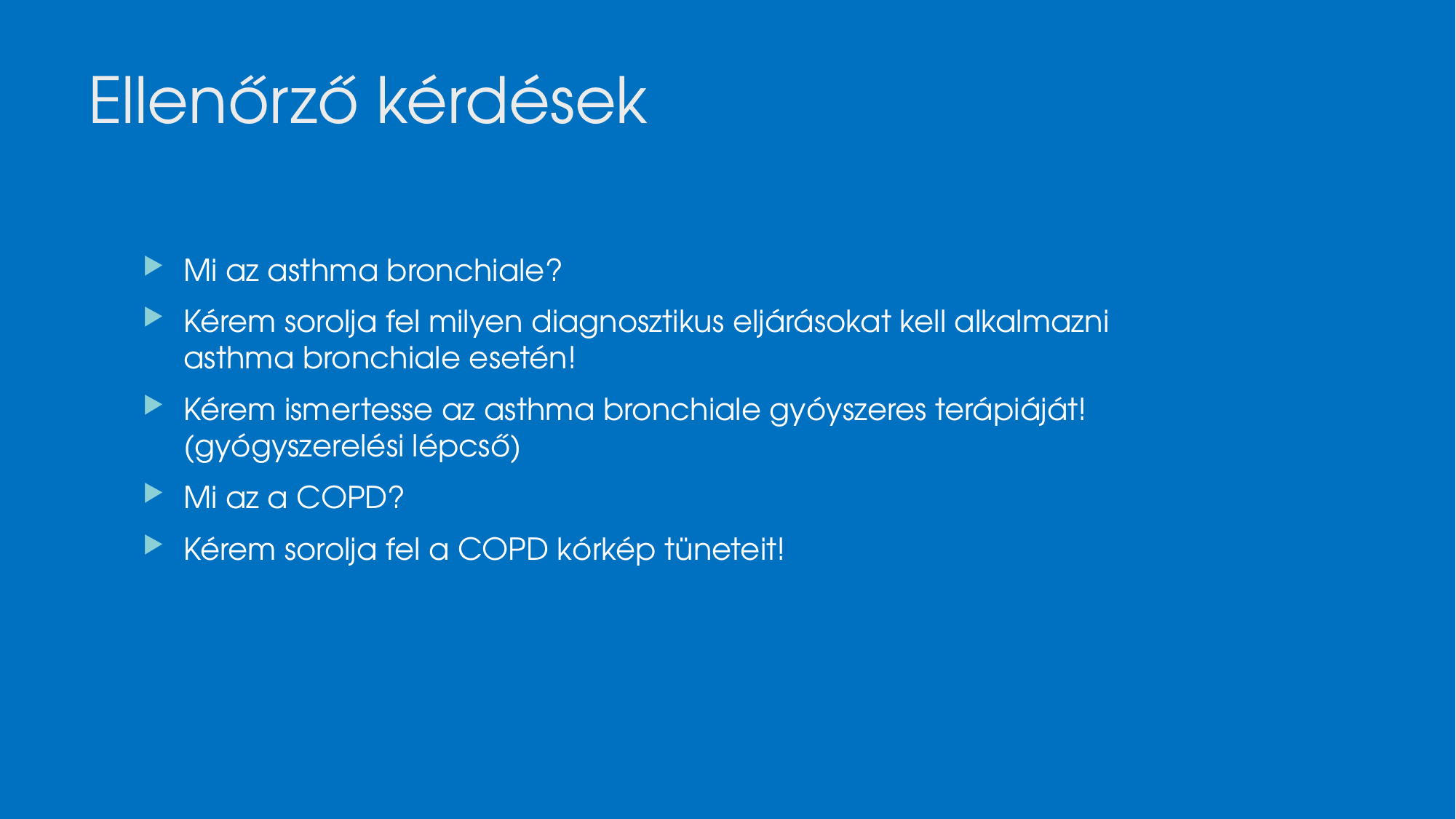

# Ellenőrző kérdések
Mi az asthma bronchiale?
Kérem sorolja fel milyen diagnosztikus eljárásokat kell alkalmazni asthma bronchiale esetén!
Kérem ismertesse az asthma bronchiale gyóyszeres terápiáját! (gyógyszerelési lépcső)
Mi az a COPD?
Kérem sorolja fel a COPD kórkép tüneteit!